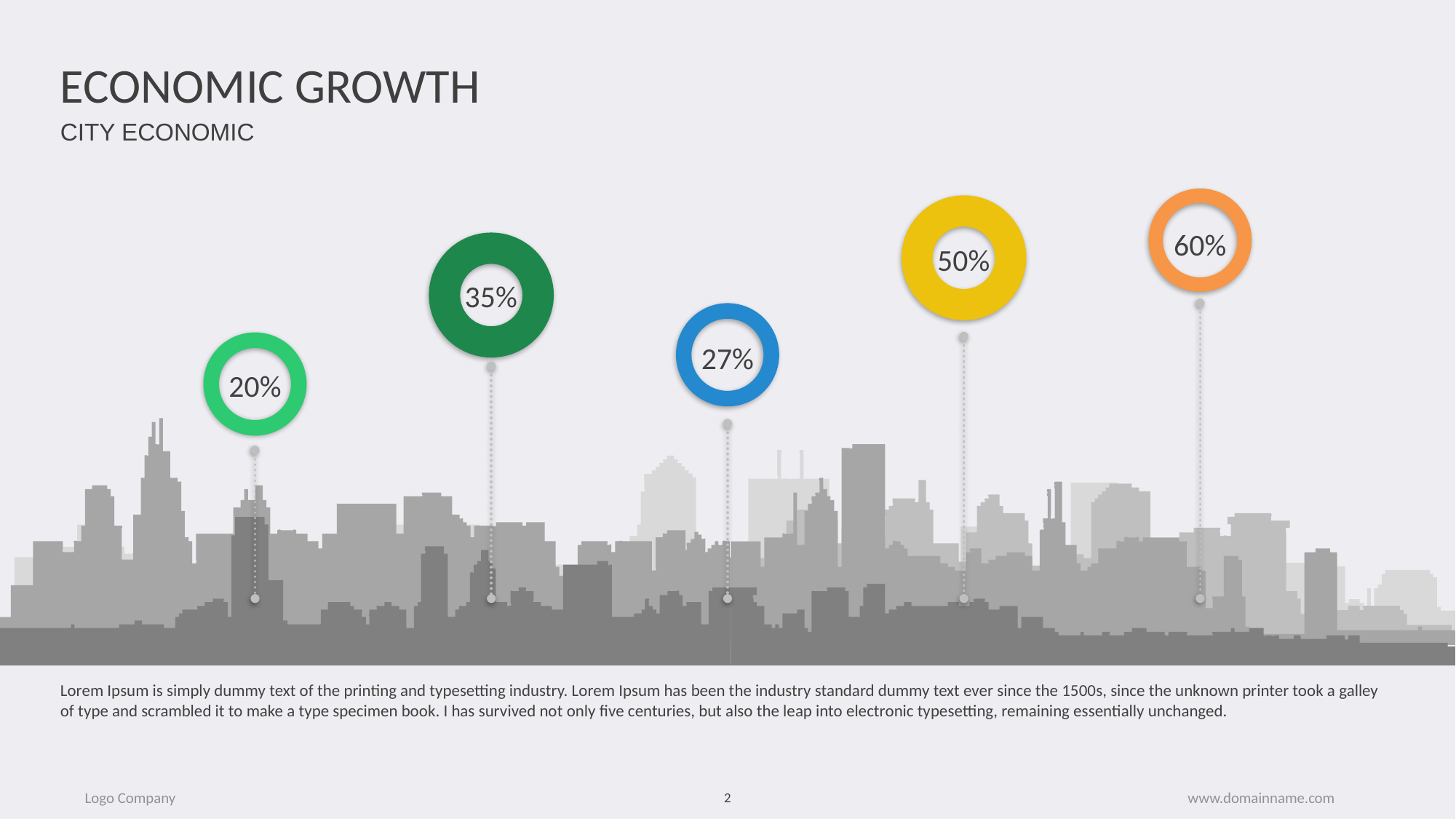

ECONOMIC GROWTH
CITY ECONOMIC

60%

50%
35%

27%
20%

Lorem Ipsum is simply dummy text of the printing and typesetting industry. Lorem Ipsum has been the industry standard dummy text ever since the 1500s, since the unknown printer took a galley of type and scrambled it to make a type specimen book. I has survived not only five centuries, but also the leap into electronic typesetting, remaining essentially unchanged.
www.domainname.com
Logo Company
2